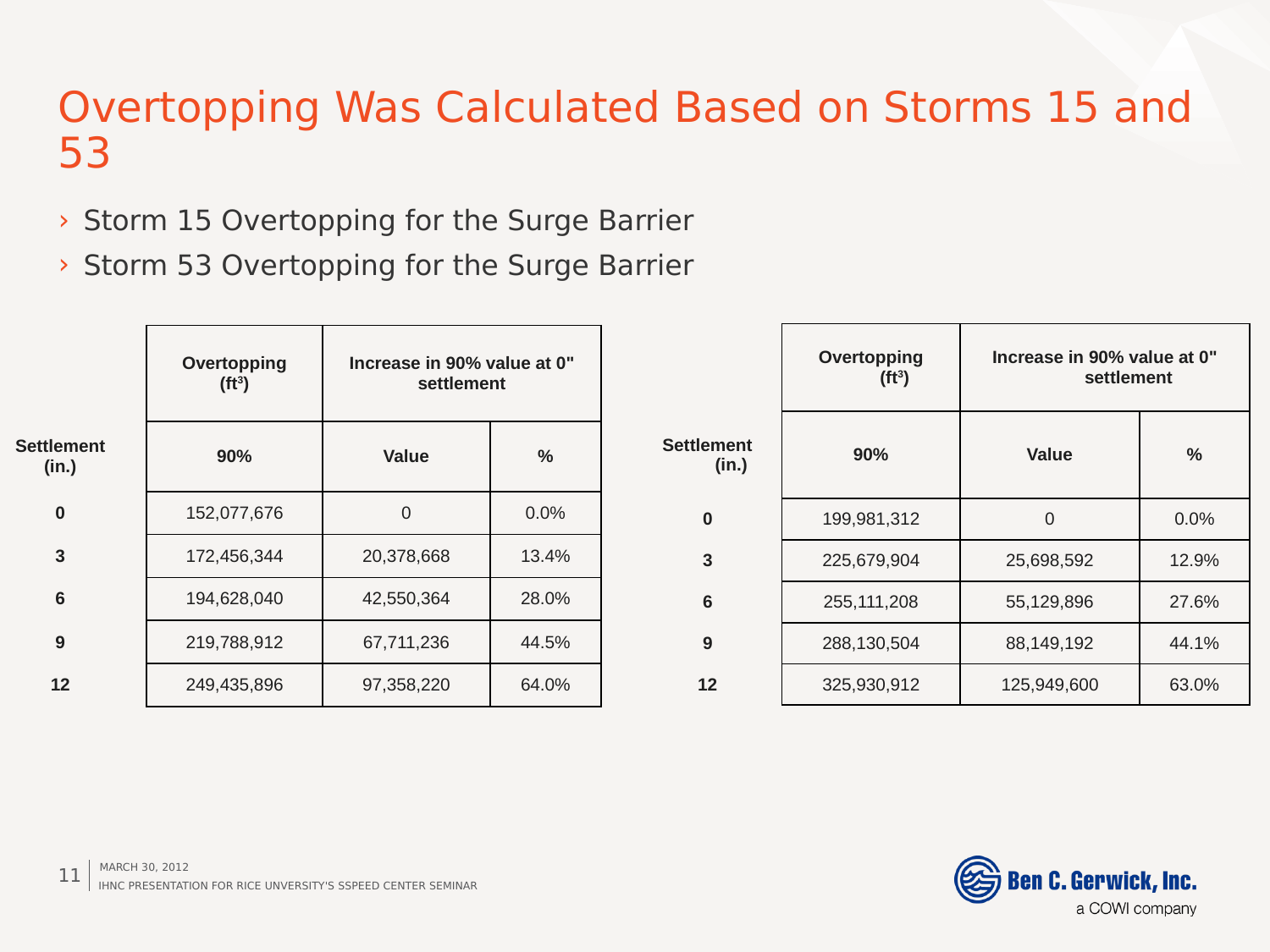

# Overtopping Was Calculated Based on Storms 15 and 53
Storm 15 Overtopping for the Surge Barrier
Storm 53 Overtopping for the Surge Barrier

|  | Overtopping (ft3) | Increase in 90% value at 0" settlement |  |
| --- | --- | --- | --- |
| Settlement (in.) | 90% | Value | % |
| 0 | 199,981,312 | 0 | 0.0% |
| 3 | 225,679,904 | 25,698,592 | 12.9% |
| 6 | 255,111,208 | 55,129,896 | 27.6% |
| 9 | 288,130,504 | 88,149,192 | 44.1% |
| 12 | 325,930,912 | 125,949,600 | 63.0% |
|  | Overtopping (ft3) | Increase in 90% value at 0" settlement |  |
| --- | --- | --- | --- |
| Settlement (in.) | 90% | Value | % |
| 0 | 152,077,676 | 0 | 0.0% |
| 3 | 172,456,344 | 20,378,668 | 13.4% |
| 6 | 194,628,040 | 42,550,364 | 28.0% |
| 9 | 219,788,912 | 67,711,236 | 44.5% |
| 12 | 249,435,896 | 97,358,220 | 64.0% |
11
March 30, 2012
IHNC Presentation for Rice Unversity's SSPEED Center Seminar